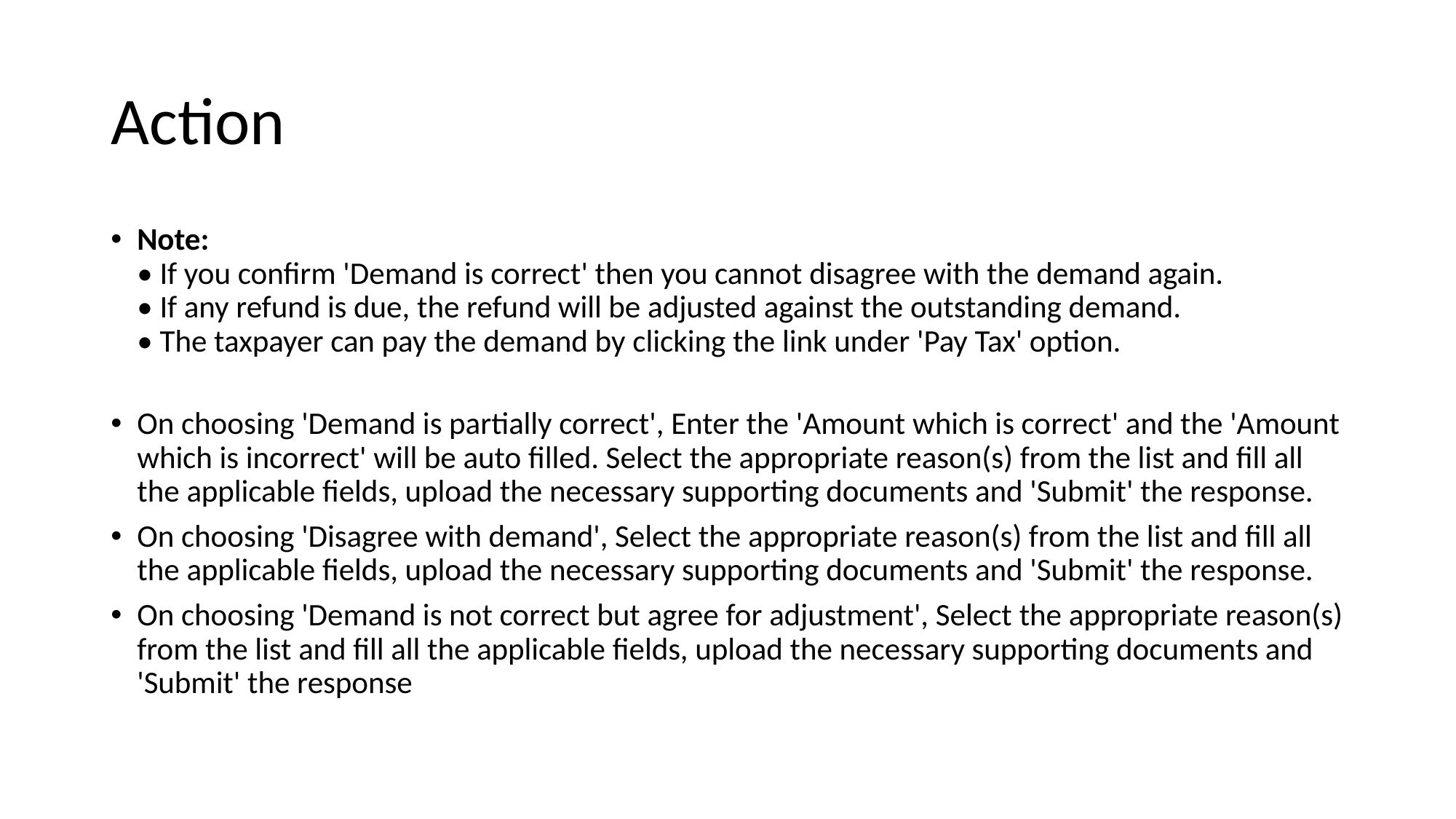

# Action
Note:
• If you confirm 'Demand is correct' then you cannot disagree with the demand again.
• If any refund is due, the refund will be adjusted against the outstanding demand.
• The taxpayer can pay the demand by clicking the link under 'Pay Tax' option.
On choosing 'Demand is partially correct', Enter the 'Amount which is correct' and the 'Amount which is incorrect' will be auto filled. Select the appropriate reason(s) from the list and fill all the applicable fields, upload the necessary supporting documents and 'Submit' the response.
On choosing 'Disagree with demand', Select the appropriate reason(s) from the list and fill all the applicable fields, upload the necessary supporting documents and 'Submit' the response.
On choosing 'Demand is not correct but agree for adjustment', Select the appropriate reason(s) from the list and fill all the applicable fields, upload the necessary supporting documents and 'Submit' the response